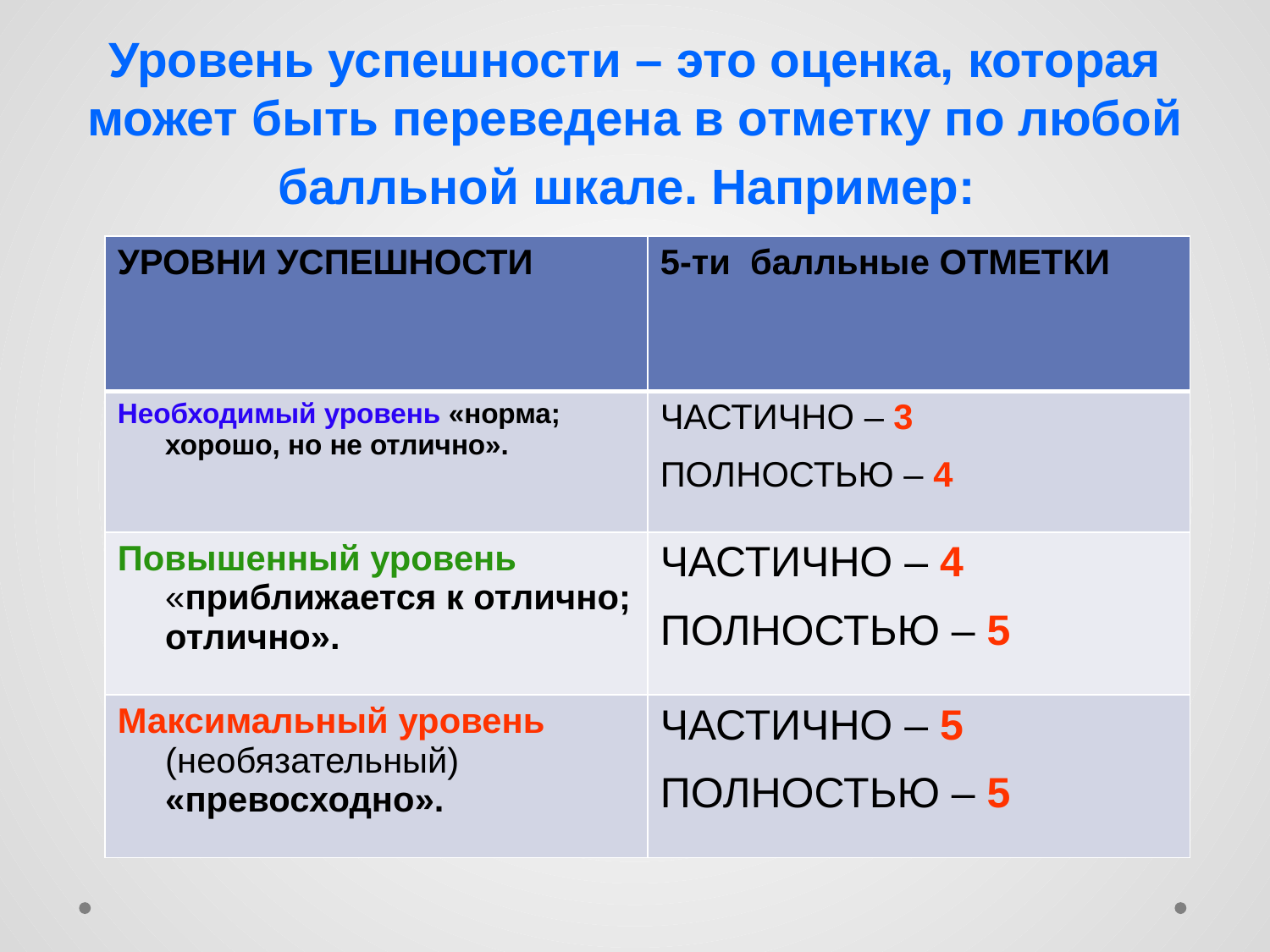

# Уровень успешности – это оценка, которая может быть переведена в отметку по любой балльной шкале. Например:
| УРОВНИ УСПЕШНОСТИ | 5-ти балльные ОТМЕТКИ |
| --- | --- |
| Необходимый уровень «норма; хорошо, но не отлично». | ЧАСТИЧНО – 3 ПОЛНОСТЬЮ – 4 |
| Повышенный уровень «приближается к отлично; отлично». | ЧАСТИЧНО – 4 ПОЛНОСТЬЮ – 5 |
| Максимальный уровень (необязательный) «превосходно». | ЧАСТИЧНО – 5 ПОЛНОСТЬЮ – 5 |